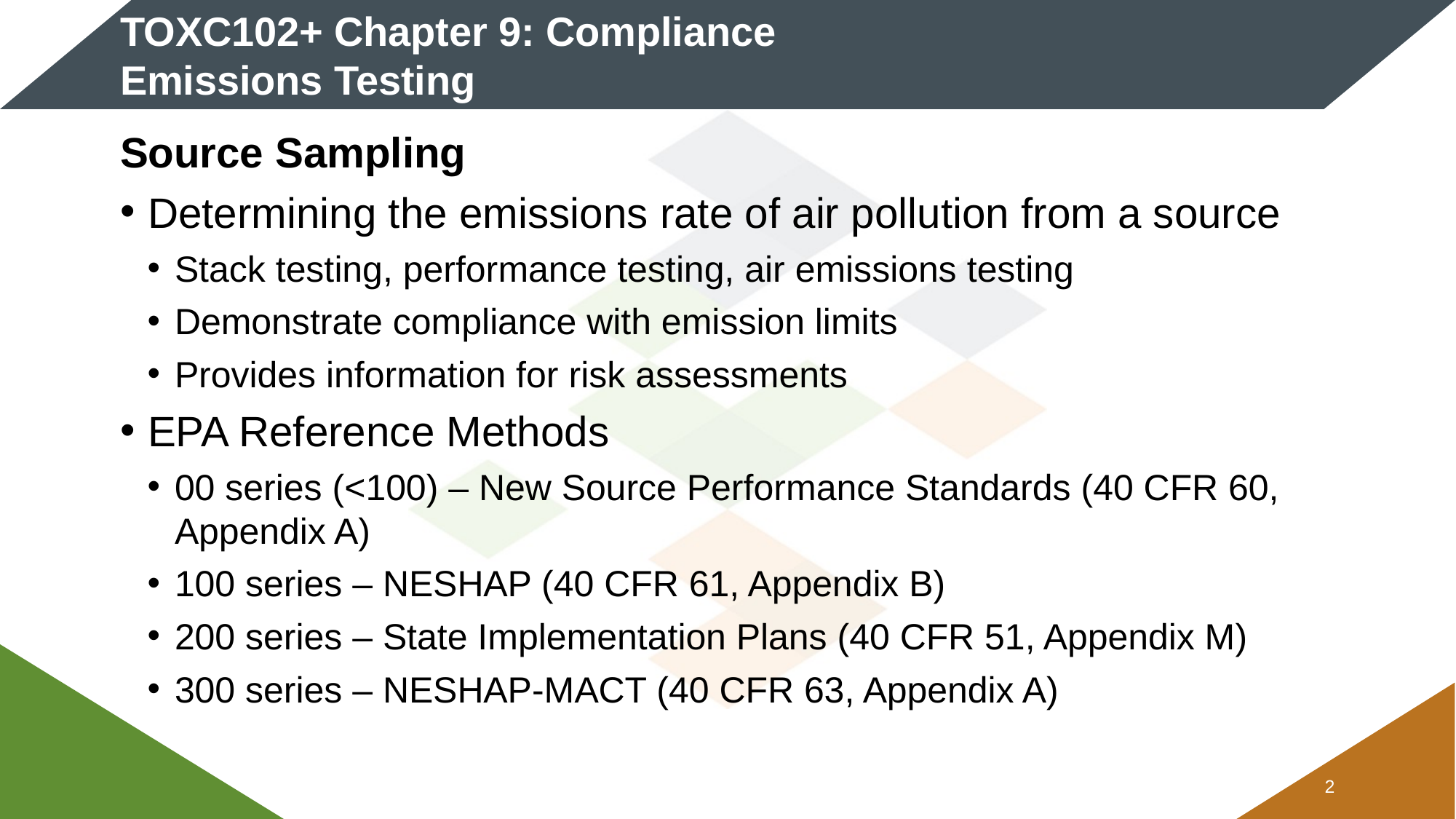

# TOXC102+ Chapter 9: Compliance Emissions Testing
Source Sampling
Determining the emissions rate of air pollution from a source
Stack testing, performance testing, air emissions testing
Demonstrate compliance with emission limits
Provides information for risk assessments
EPA Reference Methods
00 series (<100) – New Source Performance Standards (40 CFR 60, Appendix A)
100 series – NESHAP (40 CFR 61, Appendix B)
200 series – State Implementation Plans (40 CFR 51, Appendix M)
300 series – NESHAP-MACT (40 CFR 63, Appendix A)
2